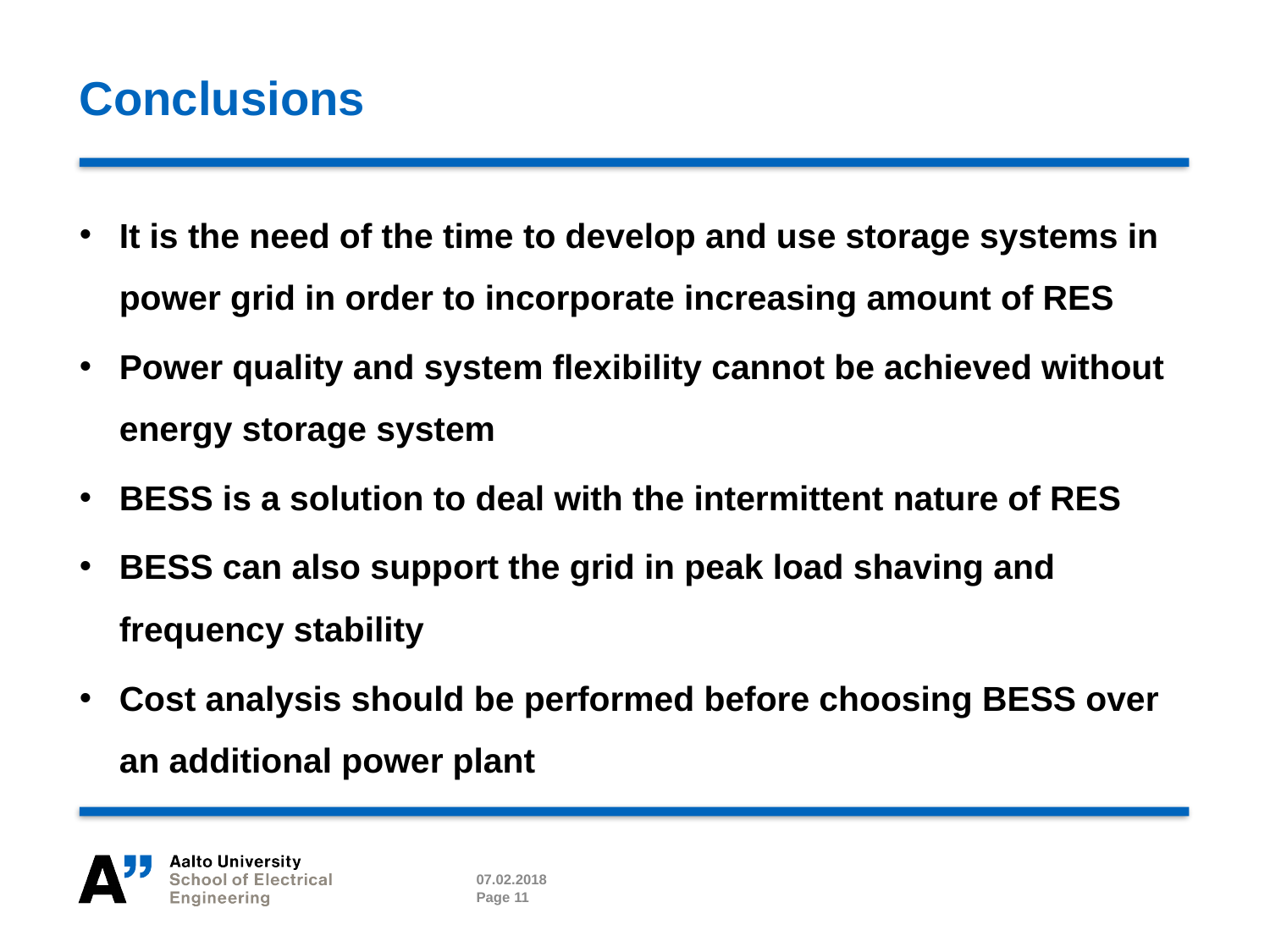

# Conclusions
It is the need of the time to develop and use storage systems in power grid in order to incorporate increasing amount of RES
Power quality and system flexibility cannot be achieved without energy storage system
BESS is a solution to deal with the intermittent nature of RES
BESS can also support the grid in peak load shaving and frequency stability
Cost analysis should be performed before choosing BESS over an additional power plant

07.02.2018
Page 11